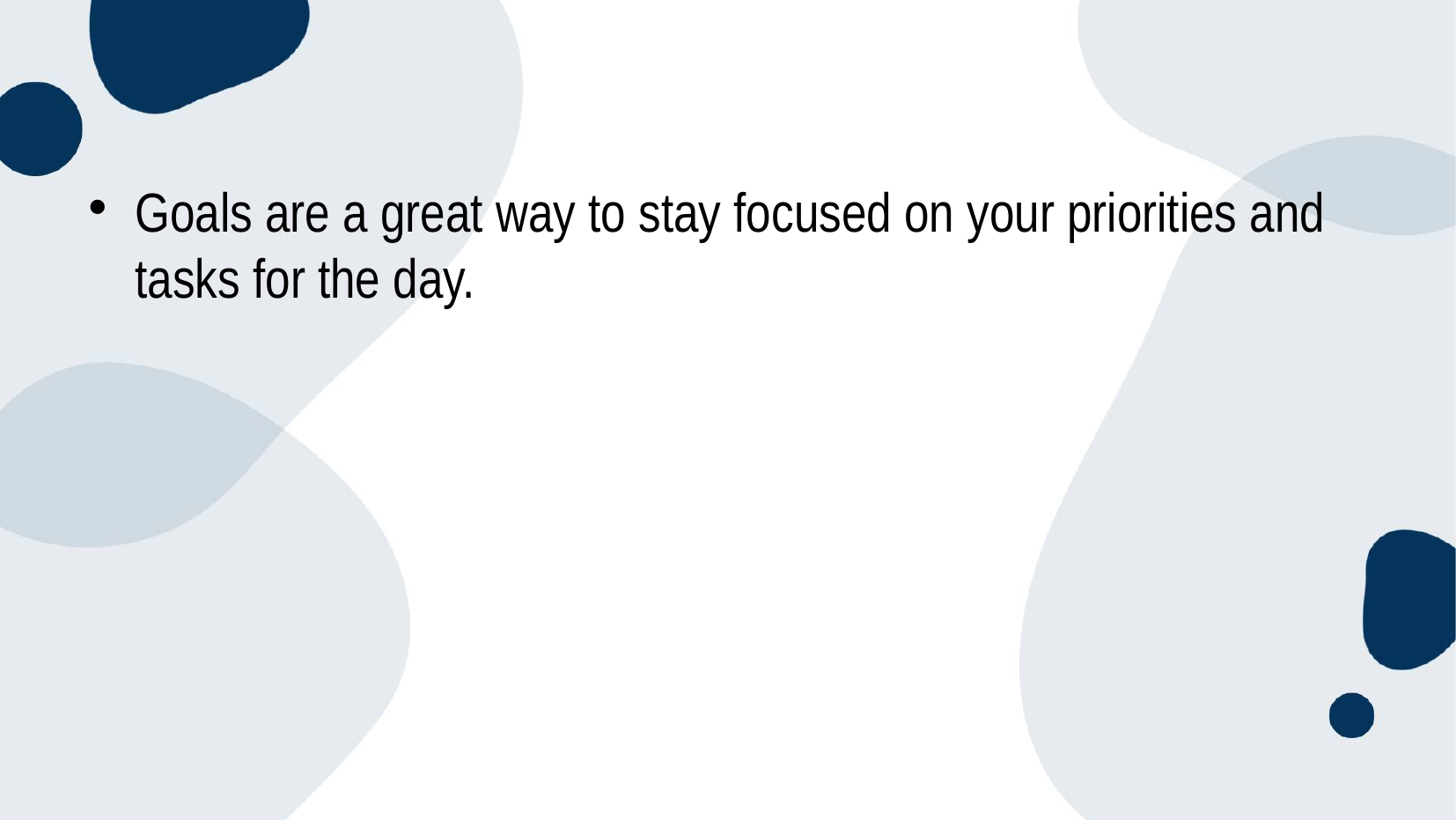

Goals are a great way to stay focused on your priorities and tasks for the day.